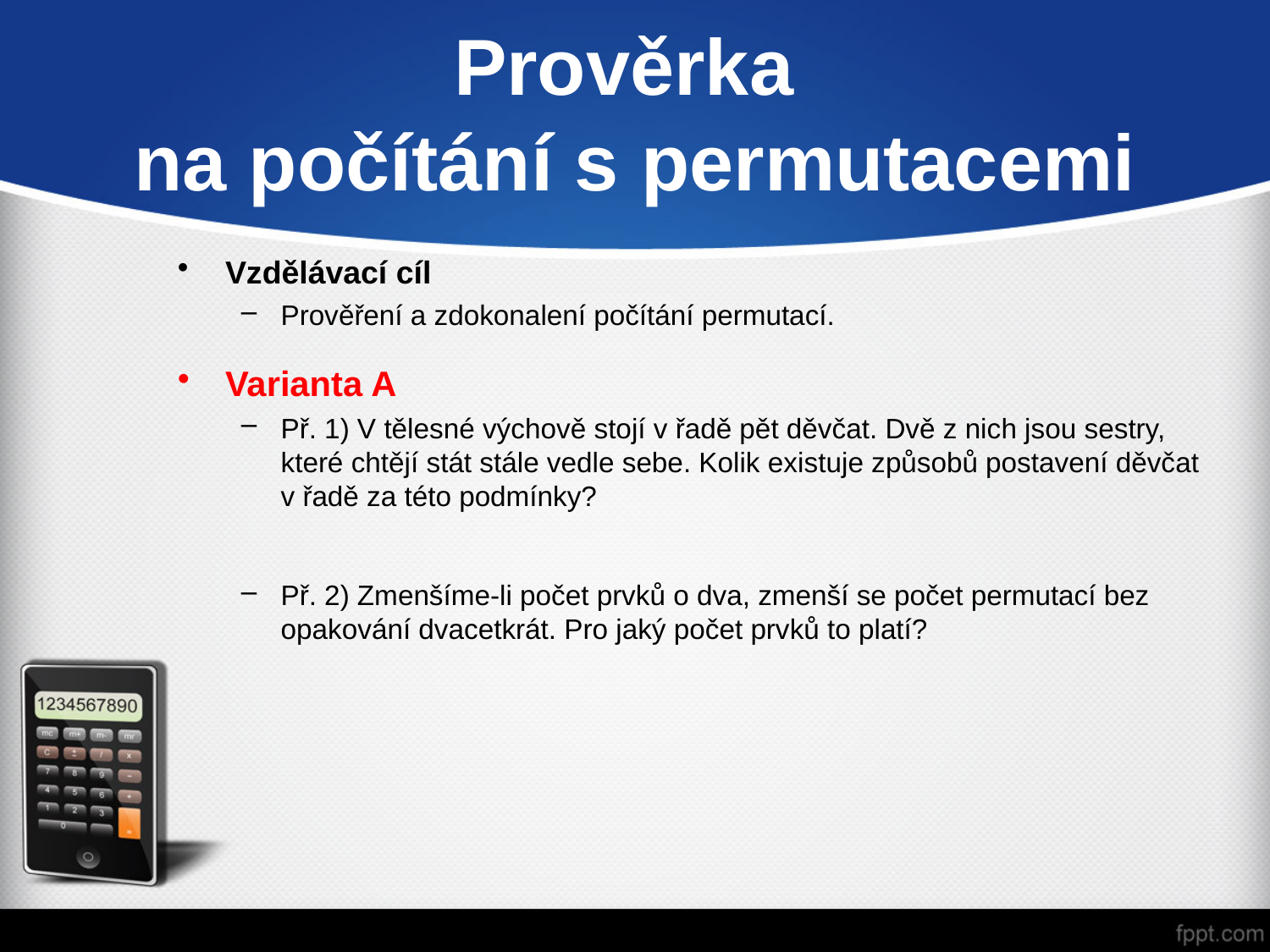

# Prověrka na počítání s permutacemi
Vzdělávací cíl
Prověření a zdokonalení počítání permutací.

Varianta A
Př. 1) V tělesné výchově stojí v řadě pět děvčat. Dvě z nich jsou sestry, které chtějí stát stále vedle sebe. Kolik existuje způsobů postavení děvčat v řadě za této podmínky?

Př. 2) Zmenšíme-li počet prvků o dva, zmenší se počet permutací bez opakování dvacetkrát. Pro jaký počet prvků to platí?